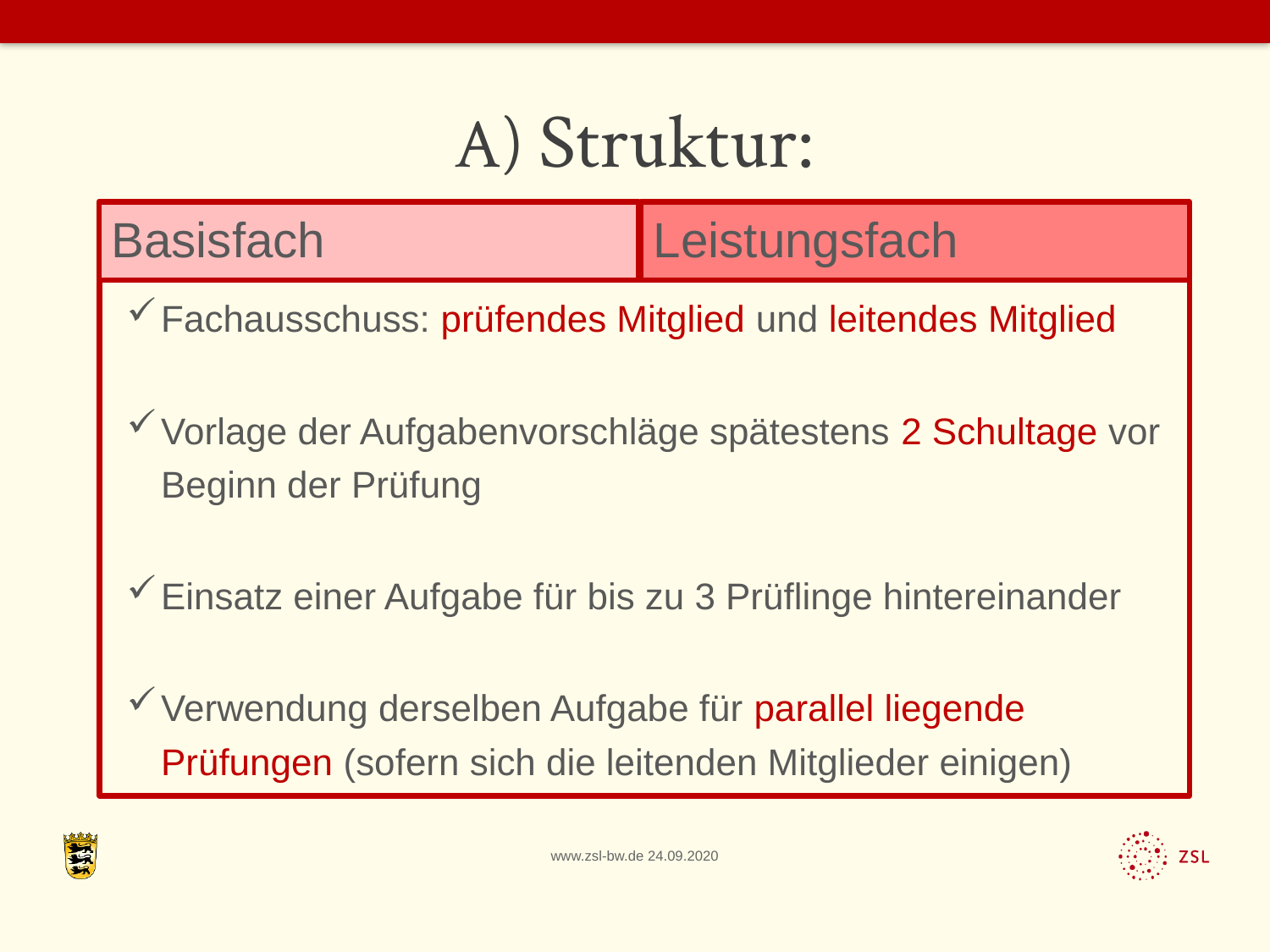

# A) Struktur:
Basisfach

Leistungsfach

Fachausschuss: prüfendes Mitglied und leitendes Mitglied

Vorlage der Aufgabenvorschläge spätestens 2 Schultage vor Beginn der Prüfung

Einsatz einer Aufgabe für bis zu 3 Prüflinge hintereinander

Verwendung derselben Aufgabe für parallel liegende Prüfungen (sofern sich die leitenden Mitglieder einigen)